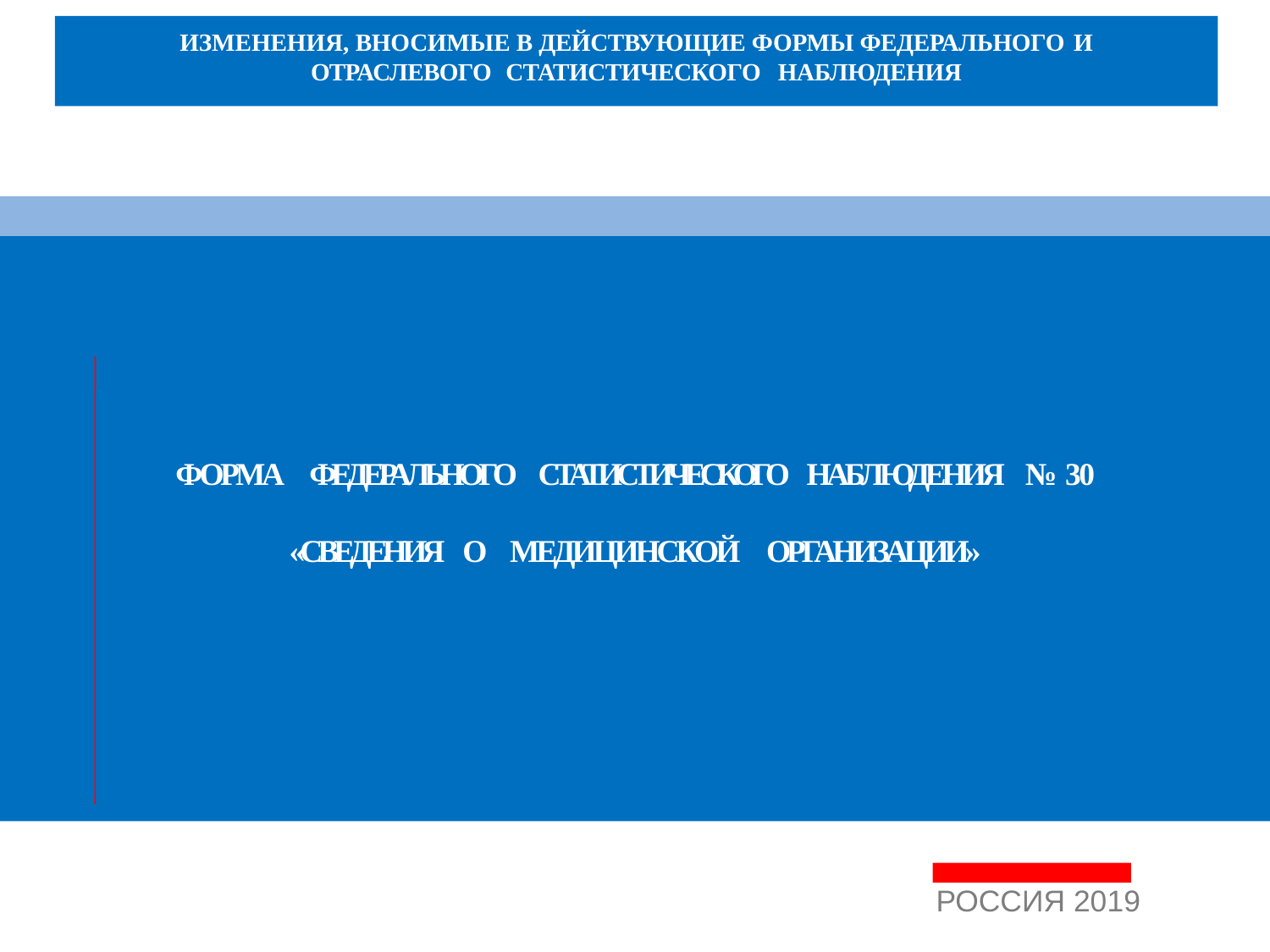

ИЗМЕНЕНИЯ, ВНОСИМЫЕ В ДЕЙСТВУЮЩИЕ ФОРМЫ ФЕДЕРАЛЬНОГО И
ОТРАСЛЕВОГО  СТАТИСТИЧЕСКОГО   НАБЛЮДЕНИЯ

ФОРМА    ФЕДЕРАЛЬНОГО        СТАТИСТИЧЕСКОГО        НАБЛЮДЕНИЯ      № 30

«СВЕДЕНИЯ      О      МЕДИЦИНСКОЙ     ОРГАНИЗАЦИИ»

РОССИЯ 2019